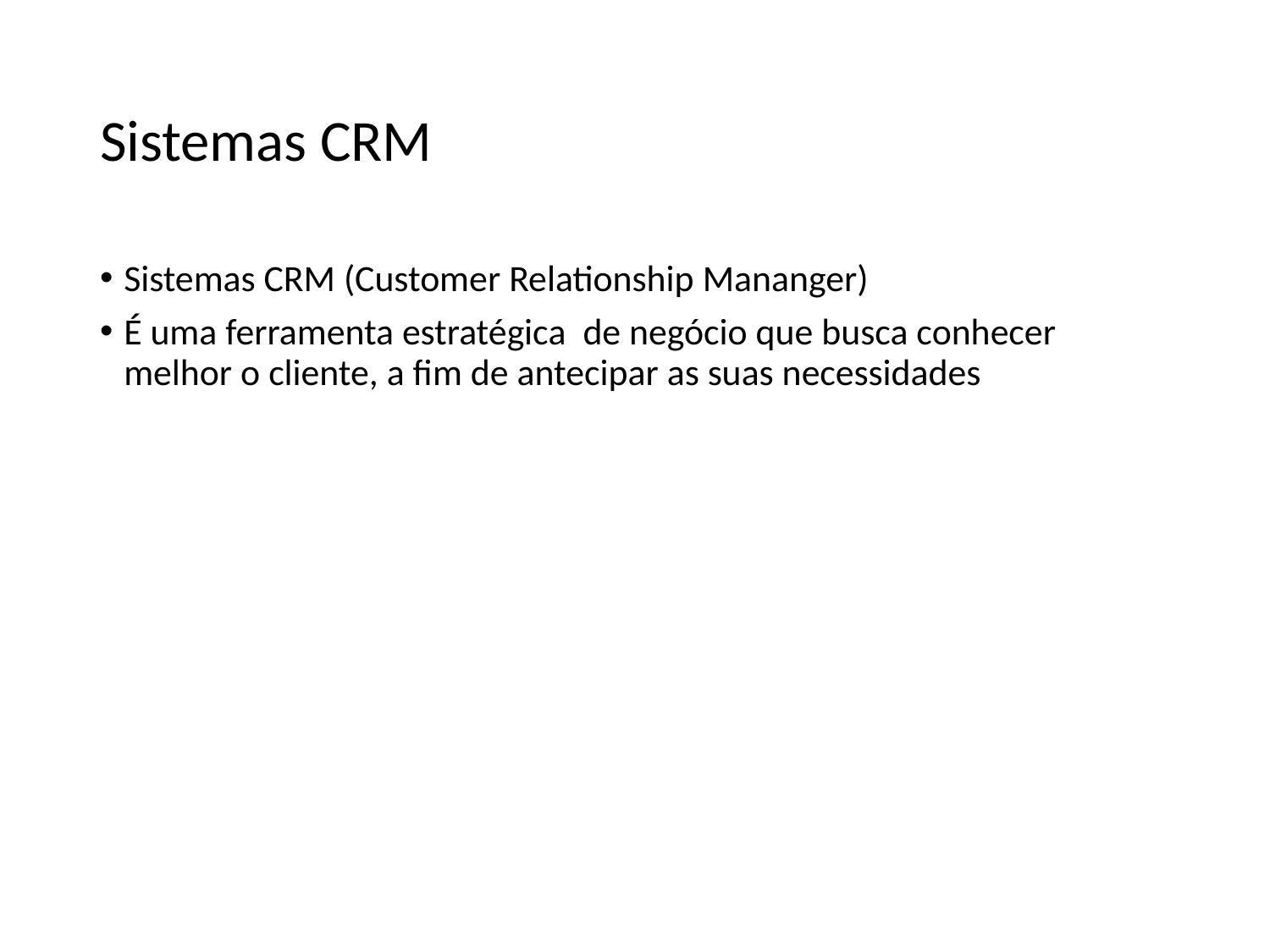

# Sistemas CRM
Sistemas CRM (Customer Relationship Mananger)
É uma ferramenta estratégica  de negócio que busca conhecer melhor o cliente, a fim de antecipar as suas necessidades